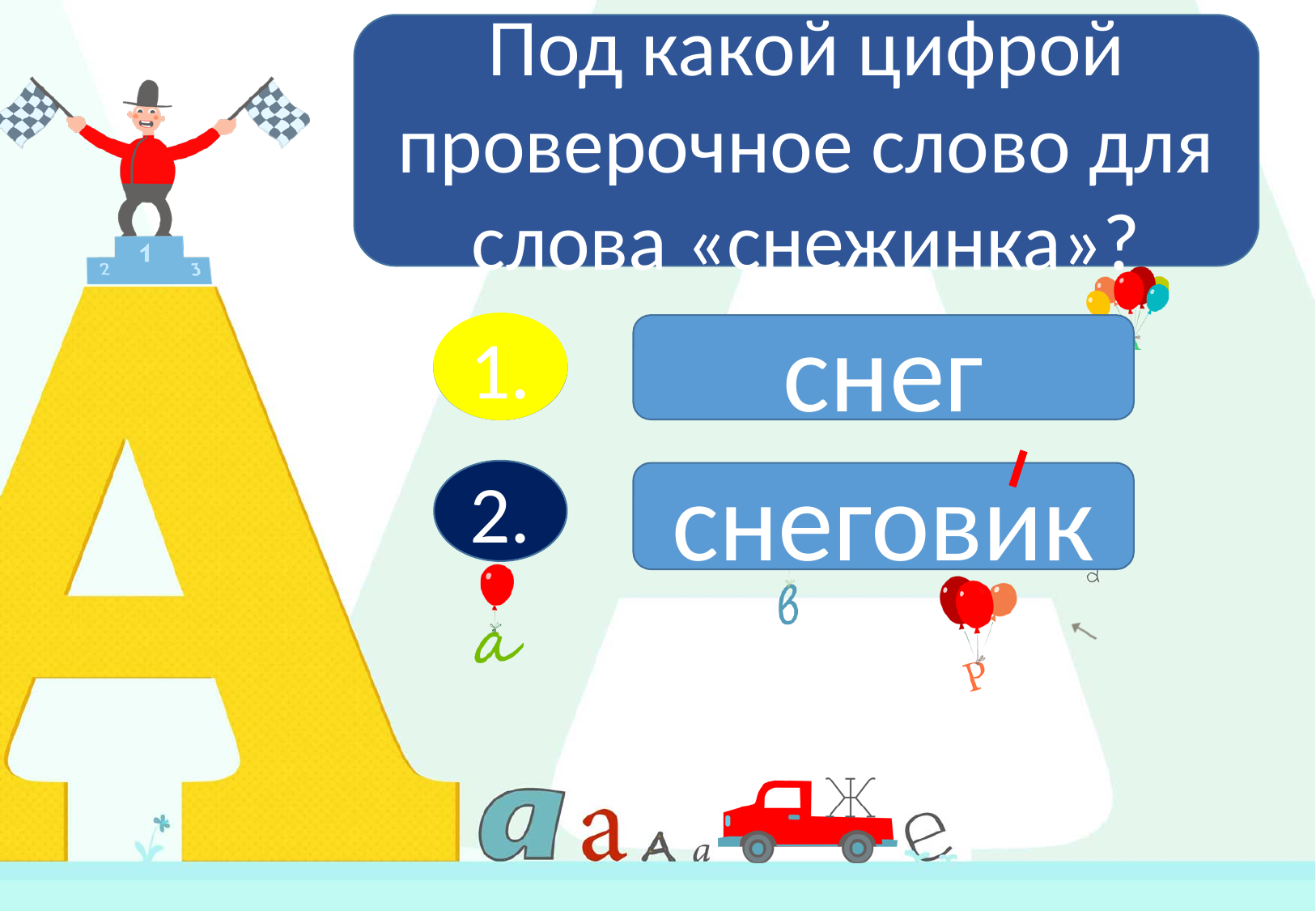

Под какой цифрой проверочное слово для слова «снежинка»?
1.
1.
снег
2.
снеговик